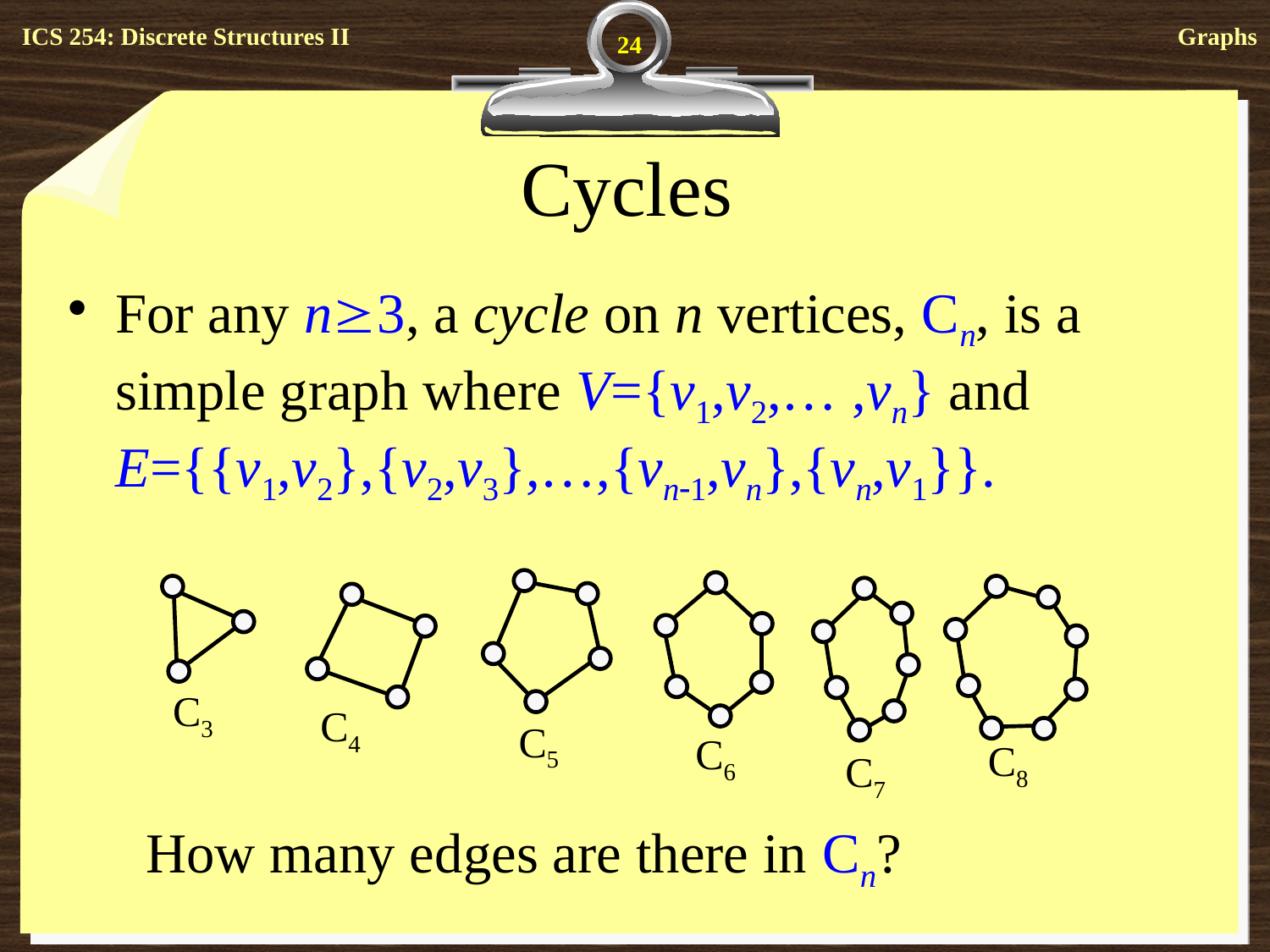

24
# Cycles
For any n≥3, a cycle on n vertices, Cn, is a simple graph where V={v1,v2,… ,vn} and E={{v1,v2},{v2,v3},…,{vn−1,vn},{vn,v1}}.

C3

C4

C5

C6

C8
C7
How many edges are there in Cn?